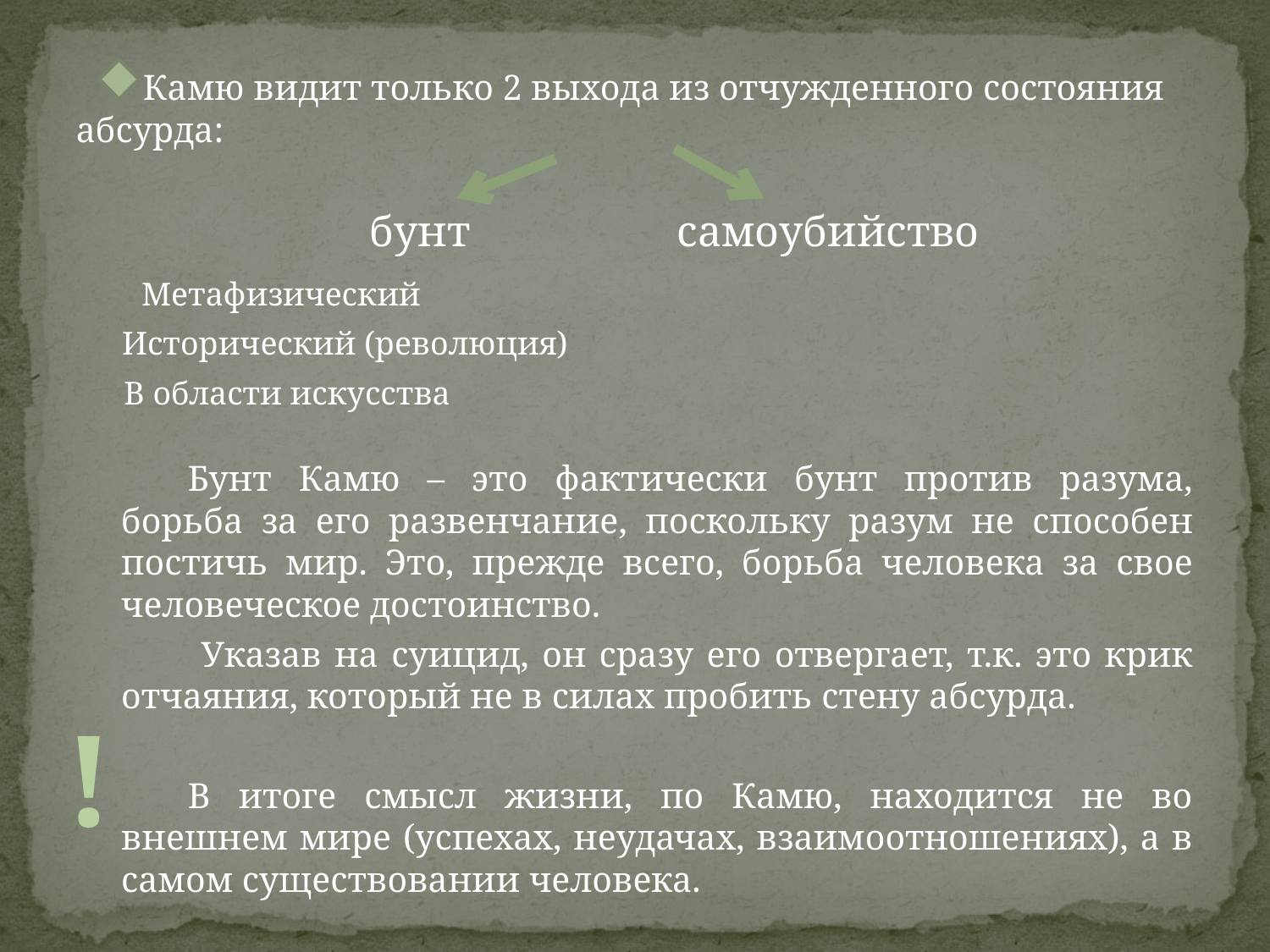

#
Камю видит только 2 выхода из отчужденного состояния абсурда:

Бунт Камю – это фактически бунт против разума, борьба за его развенчание, поскольку разум не способен постичь мир. Это, прежде всего, борьба человека за свое человеческое достоинство.
 Указав на суицид, он сразу его отвергает, т.к. это крик отчаяния, который не в силах пробить стену абсурда.

В итоге смысл жизни, по Камю, находится не во внешнем мире (успехах, неудачах, взаимоотношениях), а в самом существовании человека.

бунт
самоубийство
Метафизический
Исторический (революция)
В области искусства
!